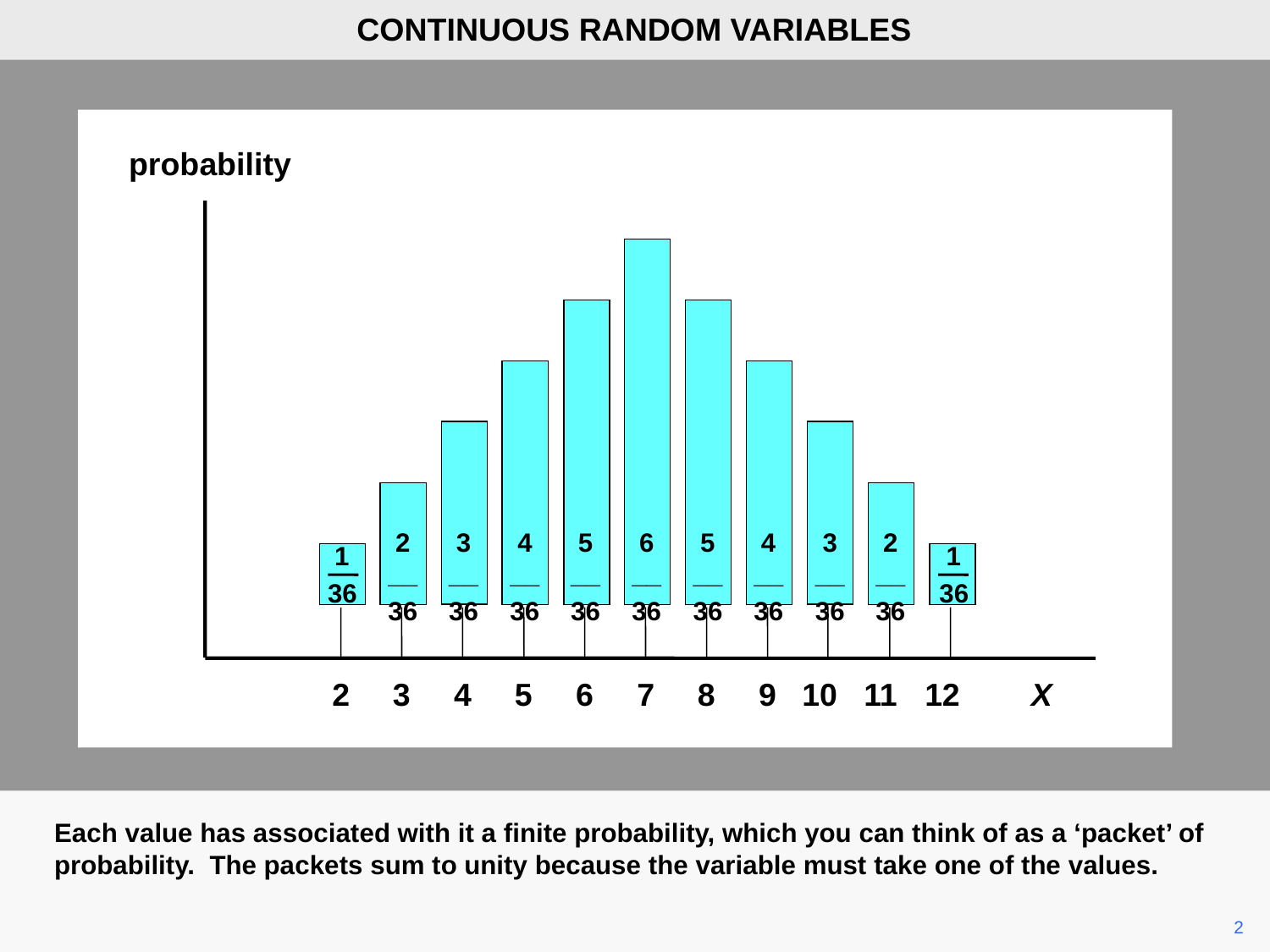

CONTINUOUS RANDOM VARIABLES

probability

 2
__
36
 3
__
36
 4
__
36
 5
__
36
 6
__
36
 5
__
36
 4
__
36
 3
__
36
 2
__
36
  1
  36
  1
  36

2
3
4
5
6
7
8
9
10
11
12
X

Each value has associated with it a finite probability, which you can think of as a ‘packet’ of probability.  The packets sum to unity because the variable must take one of the values.
	2